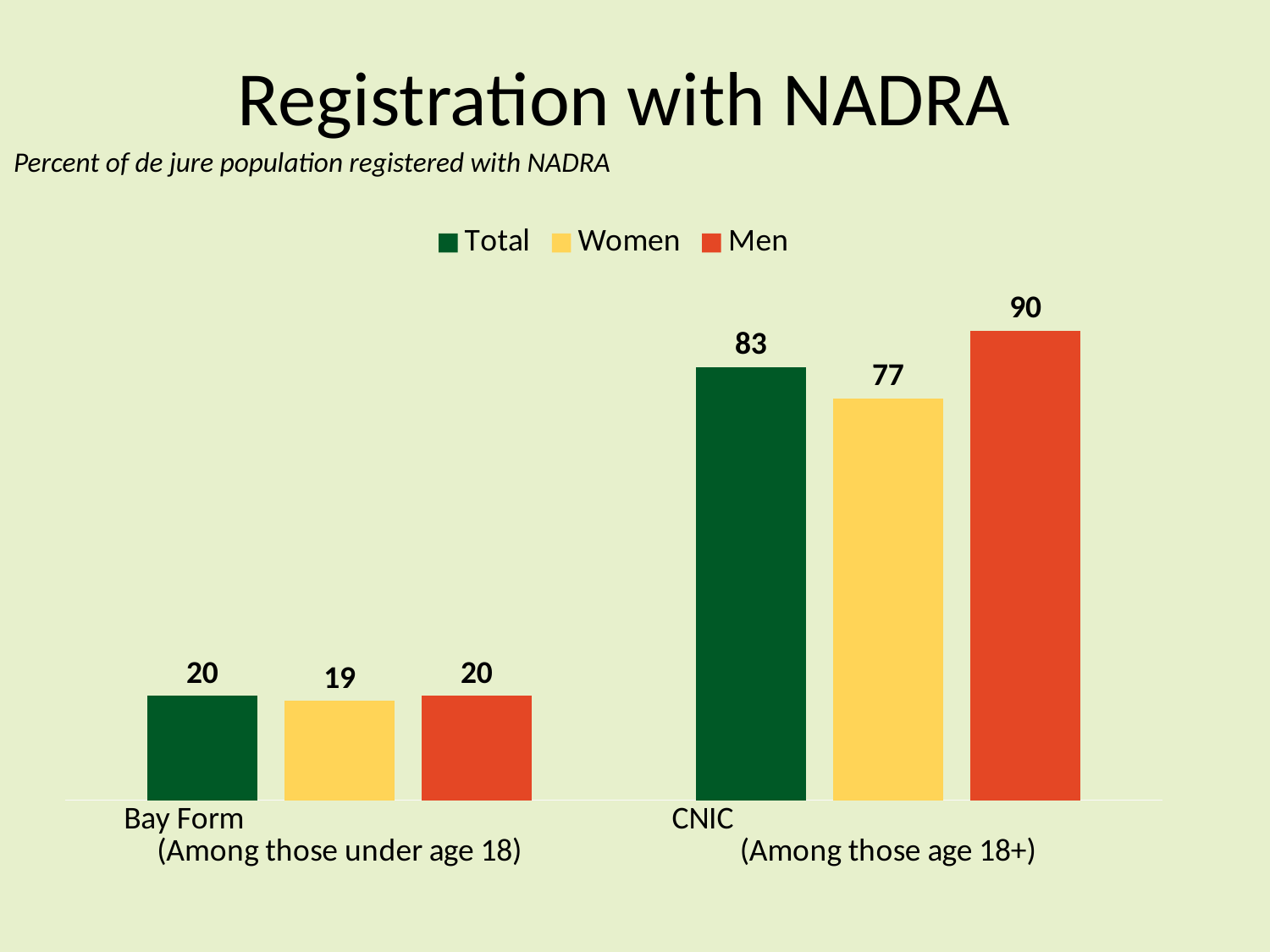

# Registration with NADRA
Percent of de jure population registered with NADRA

### Chart

| Category | Total | Women | Men |
|---|---|---|---|
| Bay Form                                                (Among those under age 18) | 20.0 | 19.0 | 20.0 |
| CNIC                                                         (Among those age 18+) | 83.0 | 77.0 | 90.0 |